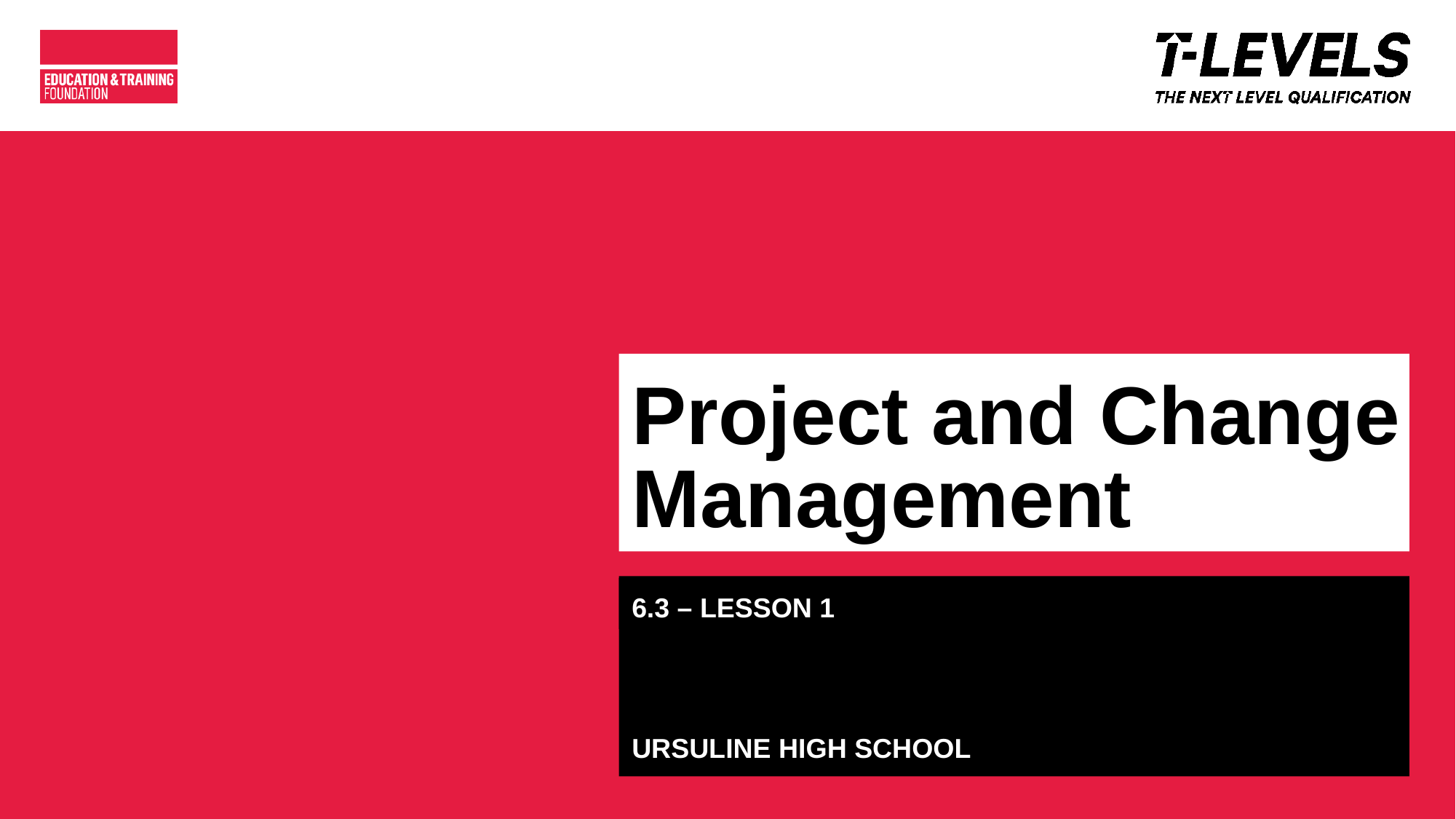

# Project and Change Management
6.3 – LESSON 1
URSULINE HIGH SCHOOL